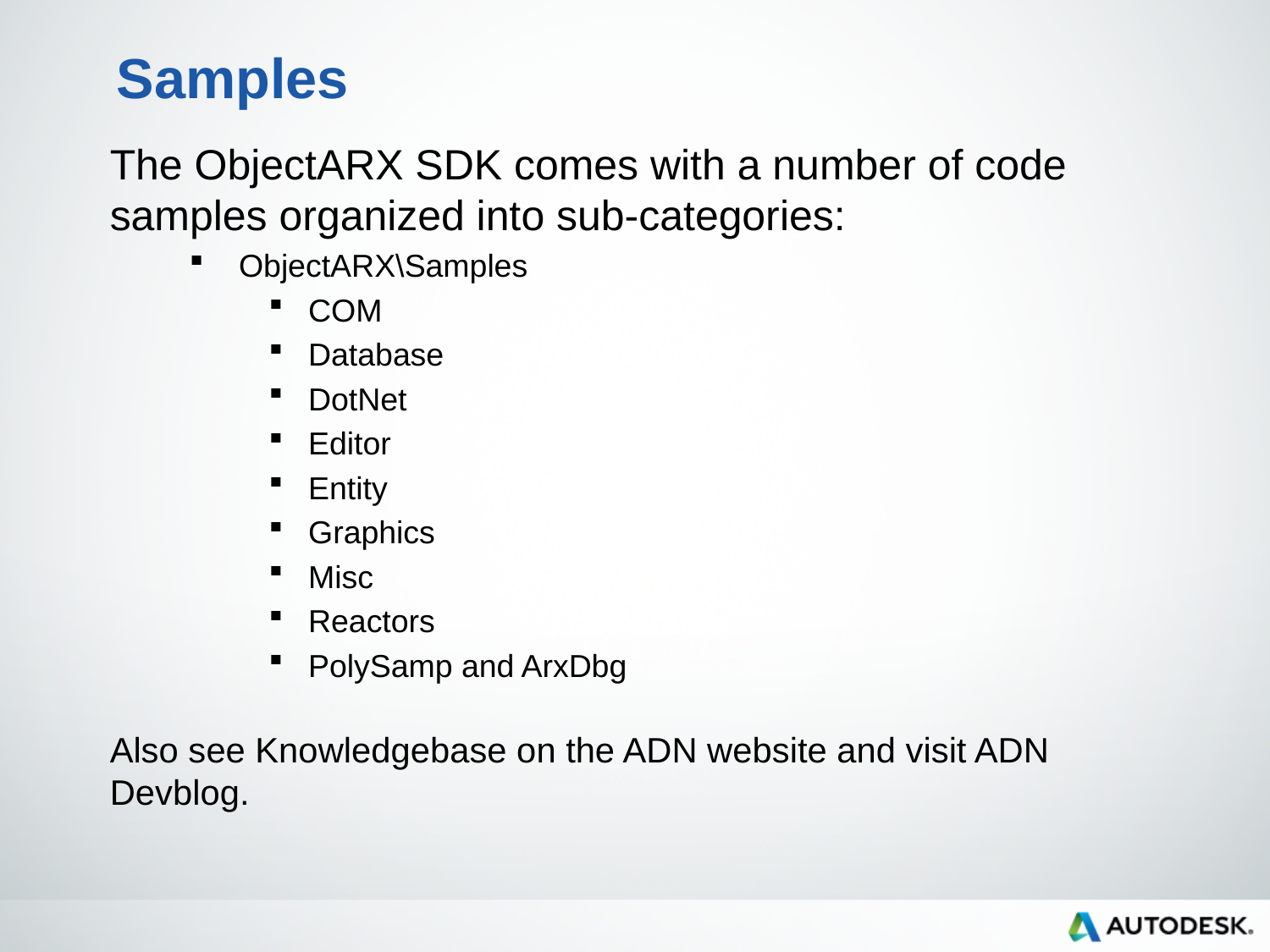

# Samples
The ObjectARX SDK comes with a number of code samples organized into sub-categories:
ObjectARX\Samples
COM
Database
DotNet
Editor
Entity
Graphics
Misc
Reactors
PolySamp and ArxDbg

Also see Knowledgebase on the ADN website and visit ADN Devblog.